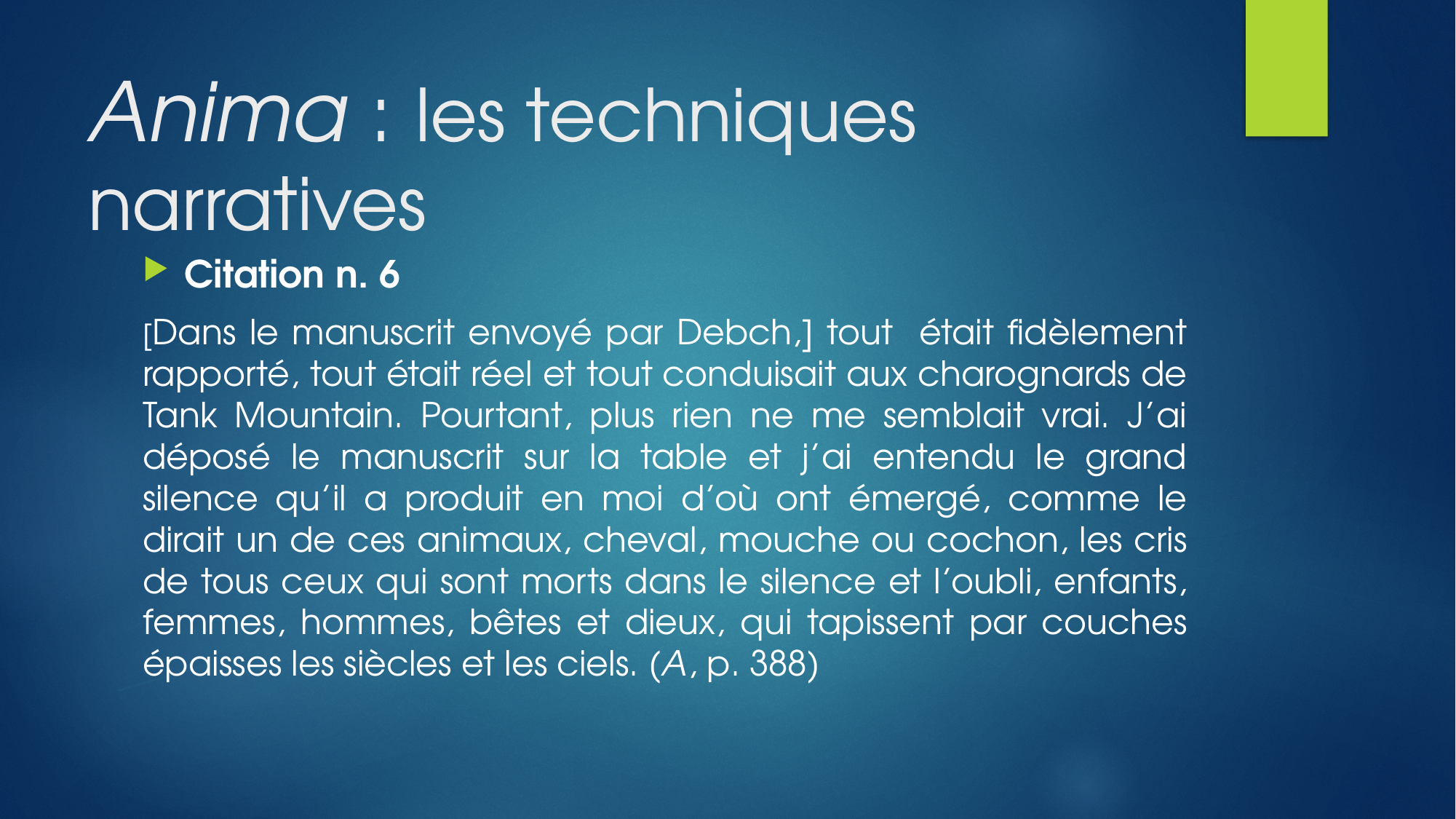

# Anima : les techniques narratives
Citation n. 6
[Dans le manuscrit envoyé par Debch,] tout  était fidèlement rapporté, tout était réel et tout conduisait aux charognards de Tank Mountain. Pourtant, plus rien ne me semblait vrai. J’ai déposé le manuscrit sur la table et j’ai entendu le grand silence qu’il a produit en moi d’où ont émergé, comme le dirait un de ces animaux, cheval, mouche ou cochon, les cris de tous ceux qui sont morts dans le silence et l’oubli, enfants, femmes, hommes, bêtes et dieux, qui tapissent par couches épaisses les siècles et les ciels. (A, p. 388)